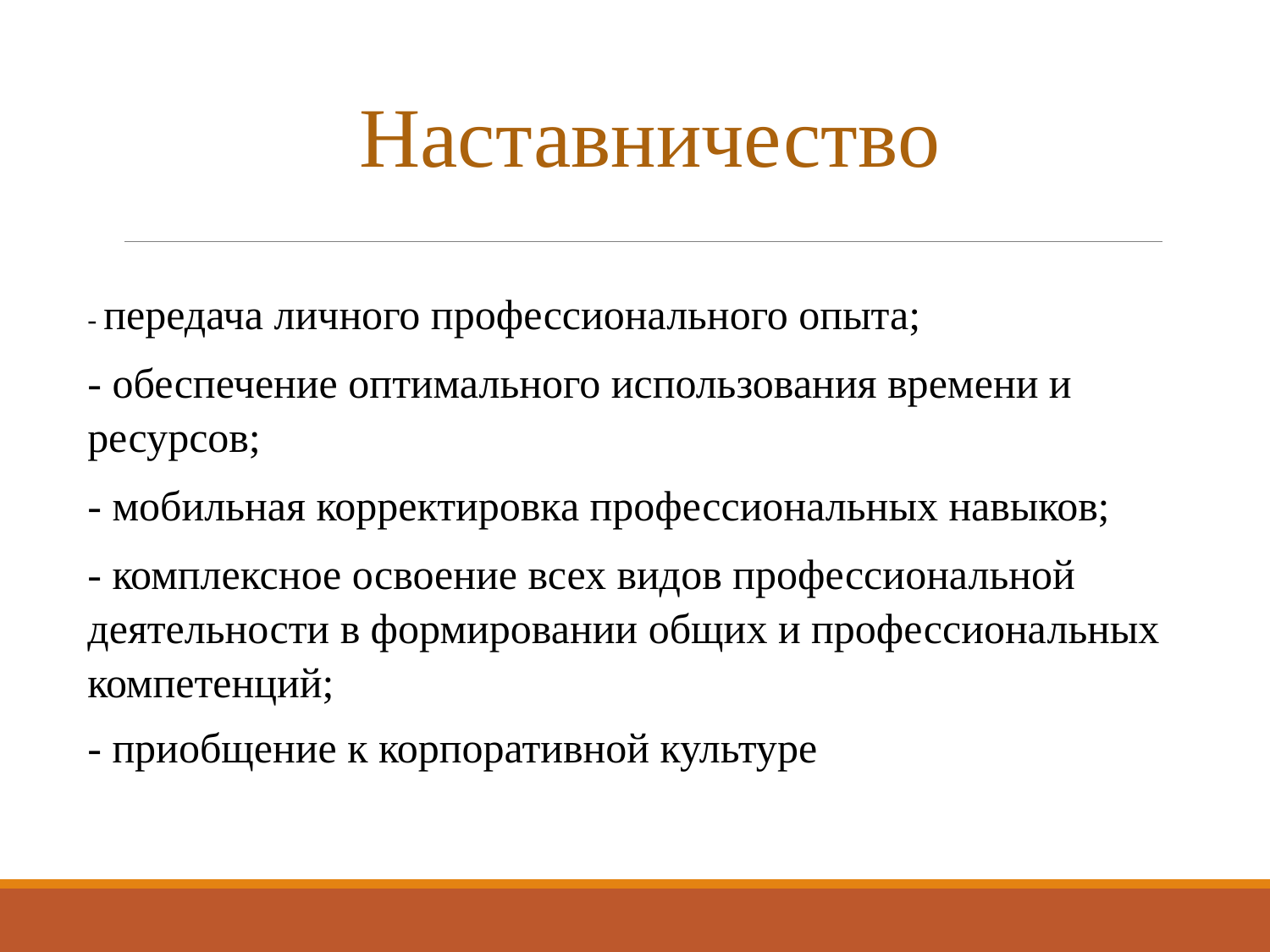

Наставничество
- передача личного профессионального опыта;
- обеспечение оптимального использования времени и ресурсов;
- мобильная корректировка профессиональных навыков;
- комплексное освоение всех видов профессиональной деятельности в формировании общих и профессиональных компетенций;
- приобщение к корпоративной культуре